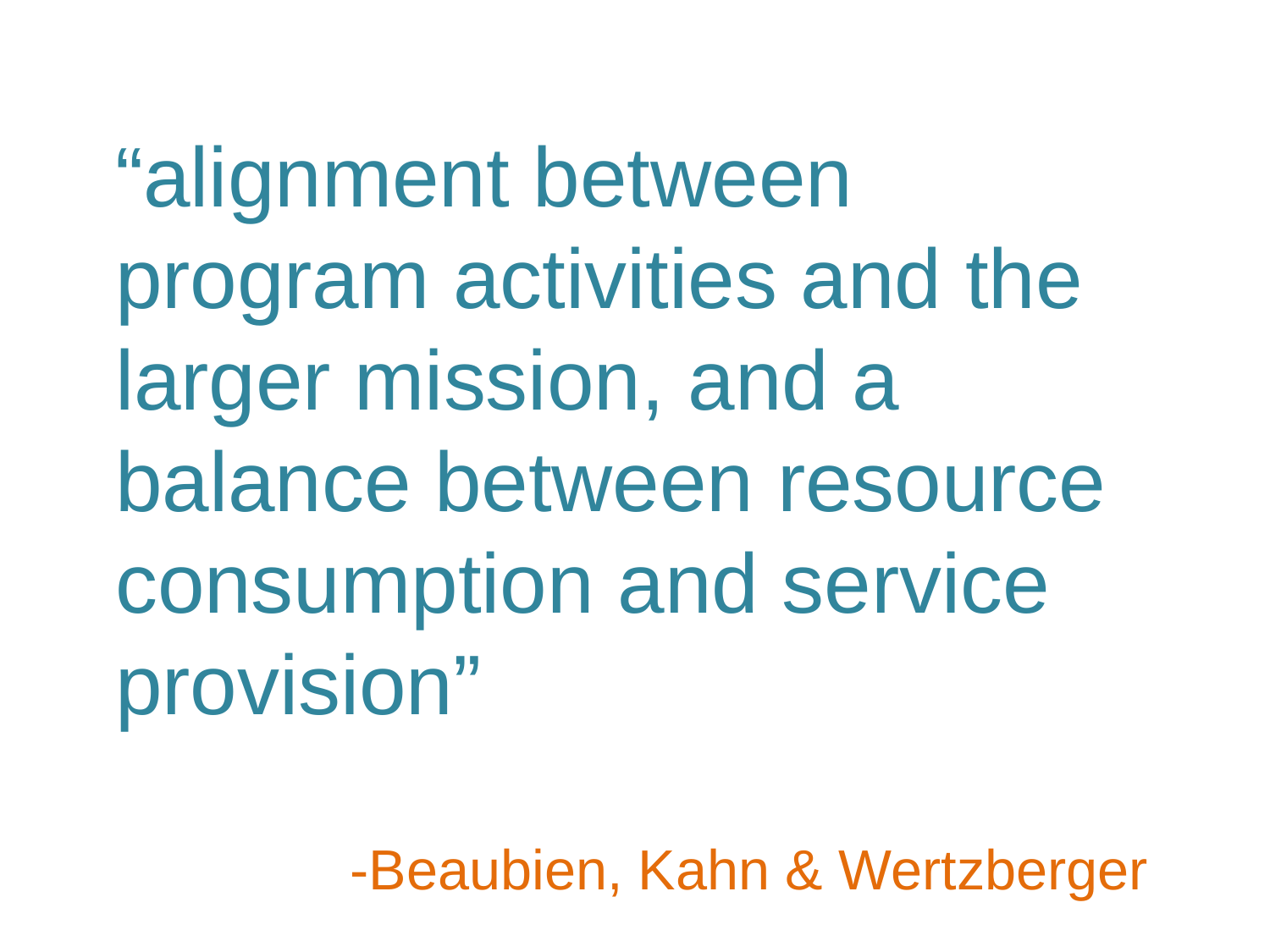

“alignment between program activities and the larger mission, and a balance between resource consumption and service provision”
-Beaubien, Kahn & Wertzberger